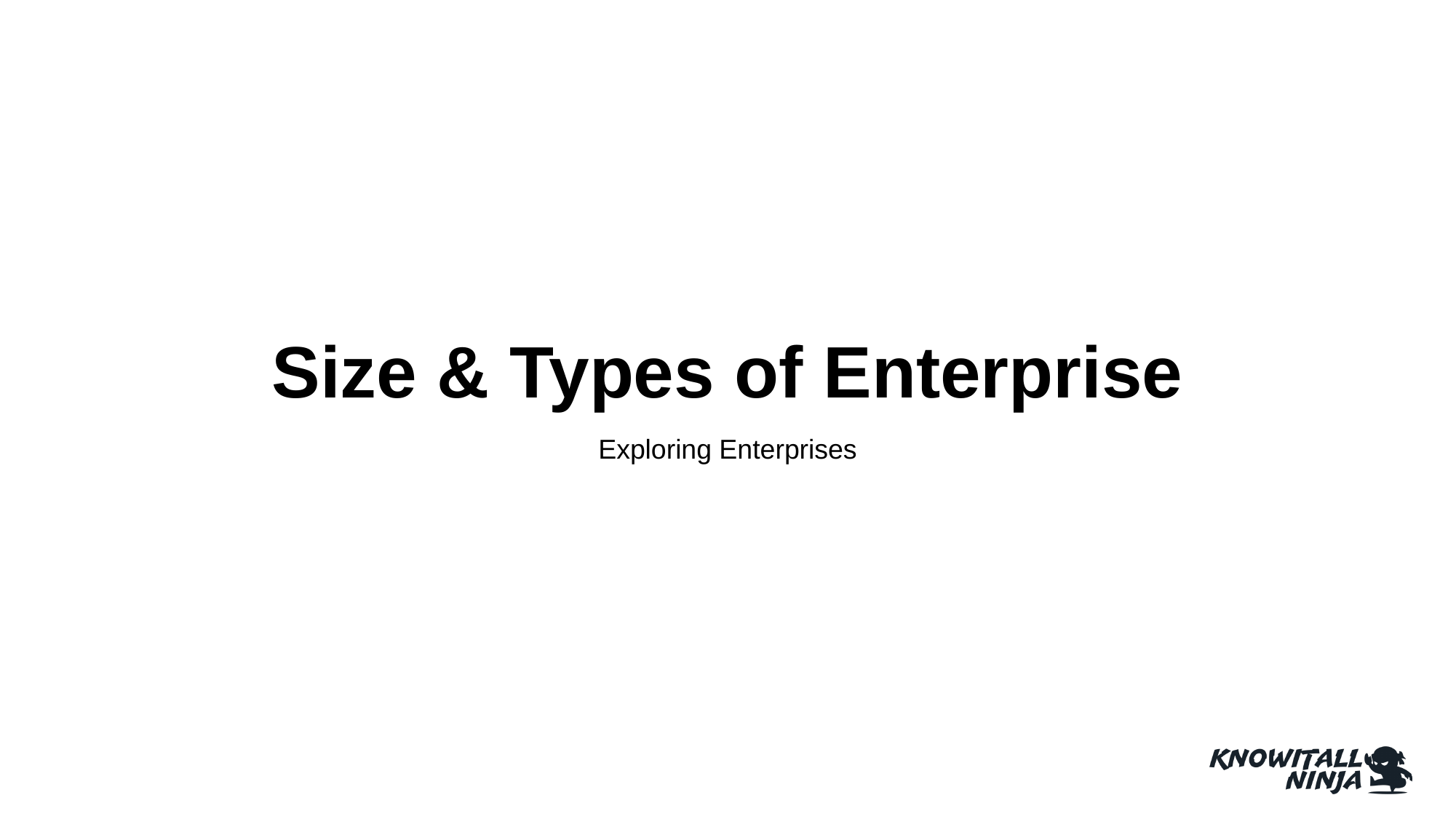

# Size & Types of Enterprise
Exploring Enterprises